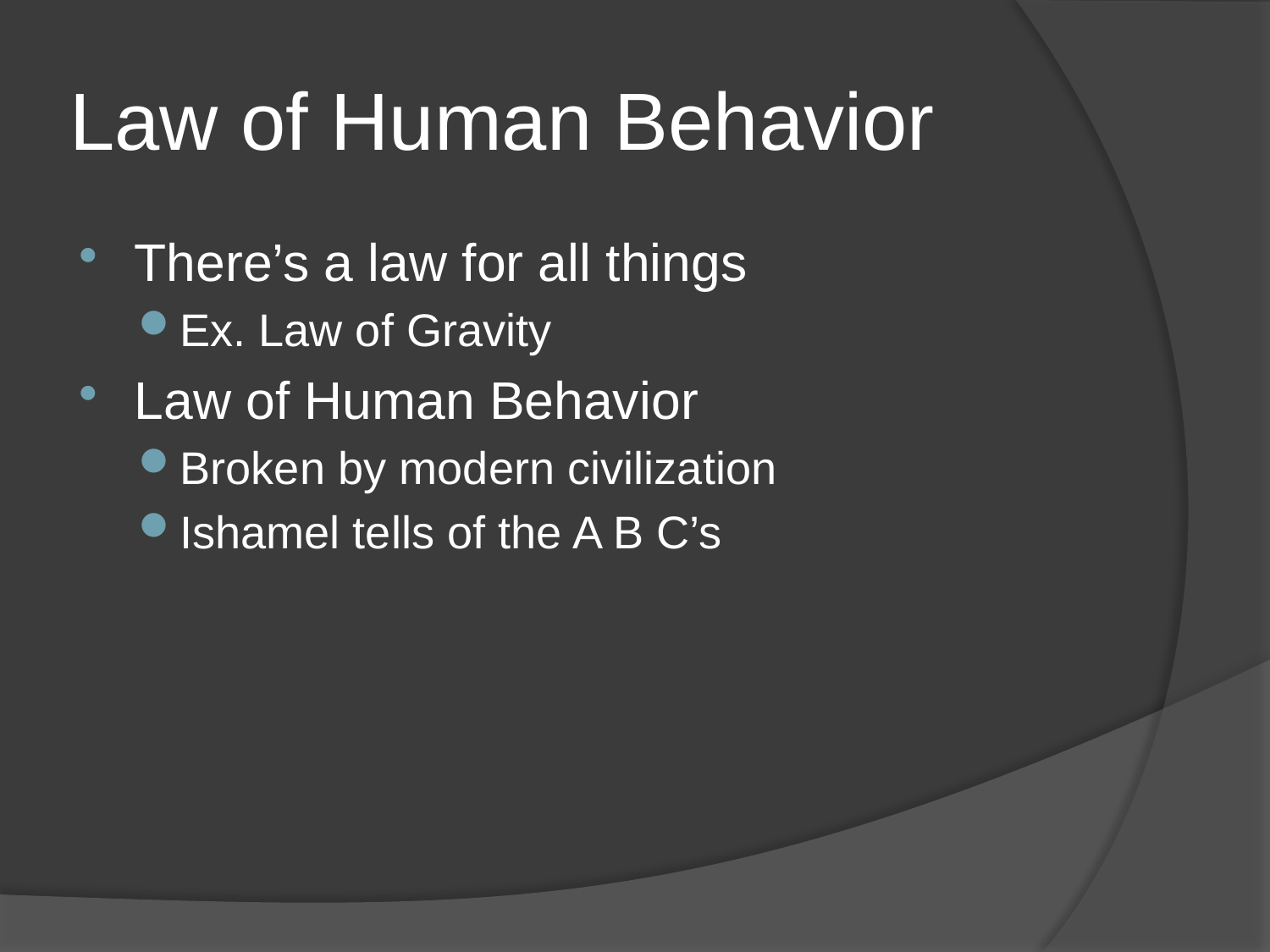

# Law of Human Behavior
There’s a law for all things
Ex. Law of Gravity
Law of Human Behavior
Broken by modern civilization
Ishamel tells of the A B C’s